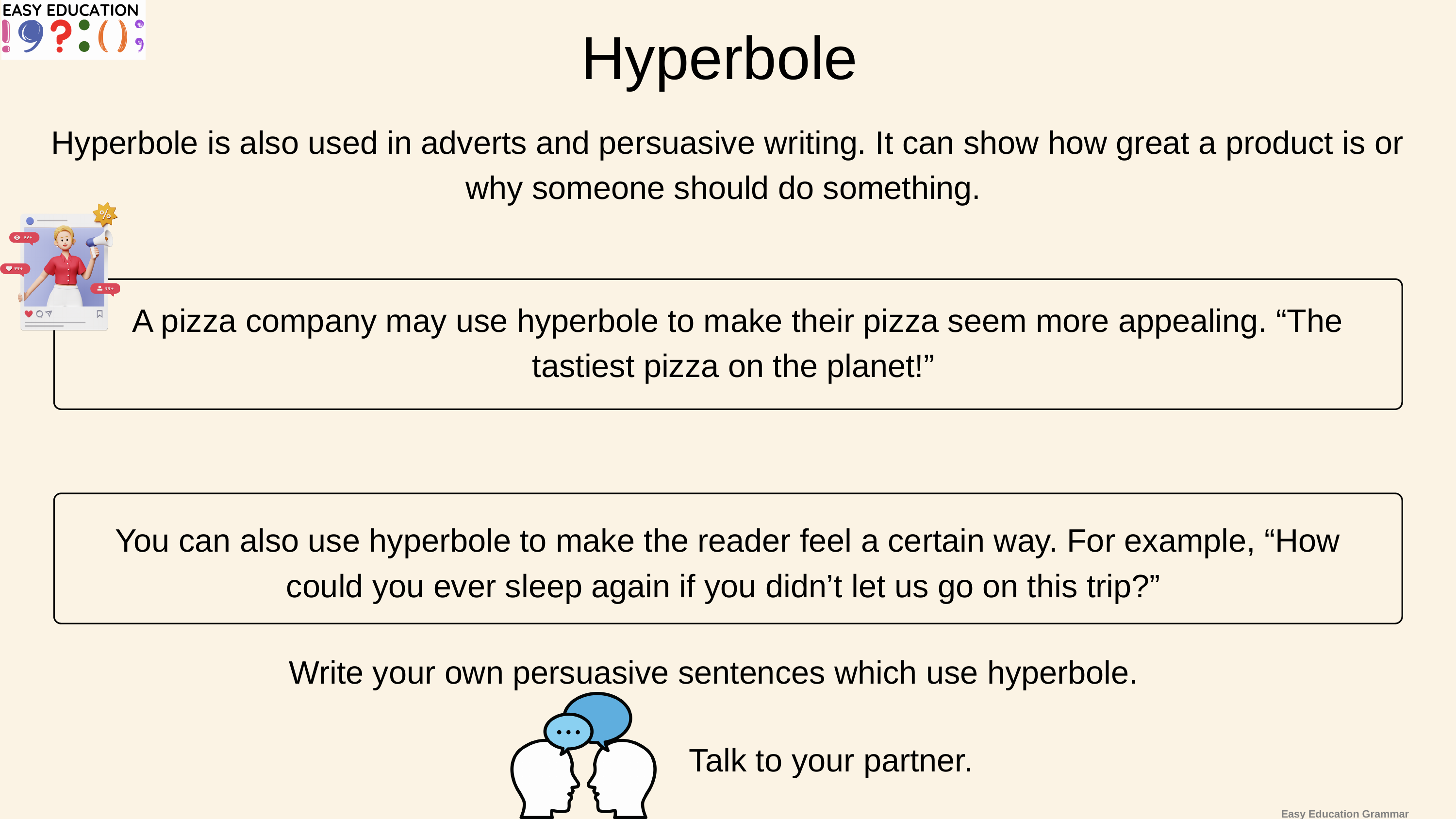

Hyperbole
Hyperbole is also used in adverts and persuasive writing. It can show how great a product is or why someone should do something.

A pizza company may use hyperbole to make their pizza seem more appealing. “The tastiest pizza on the planet!”

You can also use hyperbole to make the reader feel a certain way. For example, “How could you ever sleep again if you didn’t let us go on this trip?”
Write your own persuasive sentences which use hyperbole.

Talk to your partner.